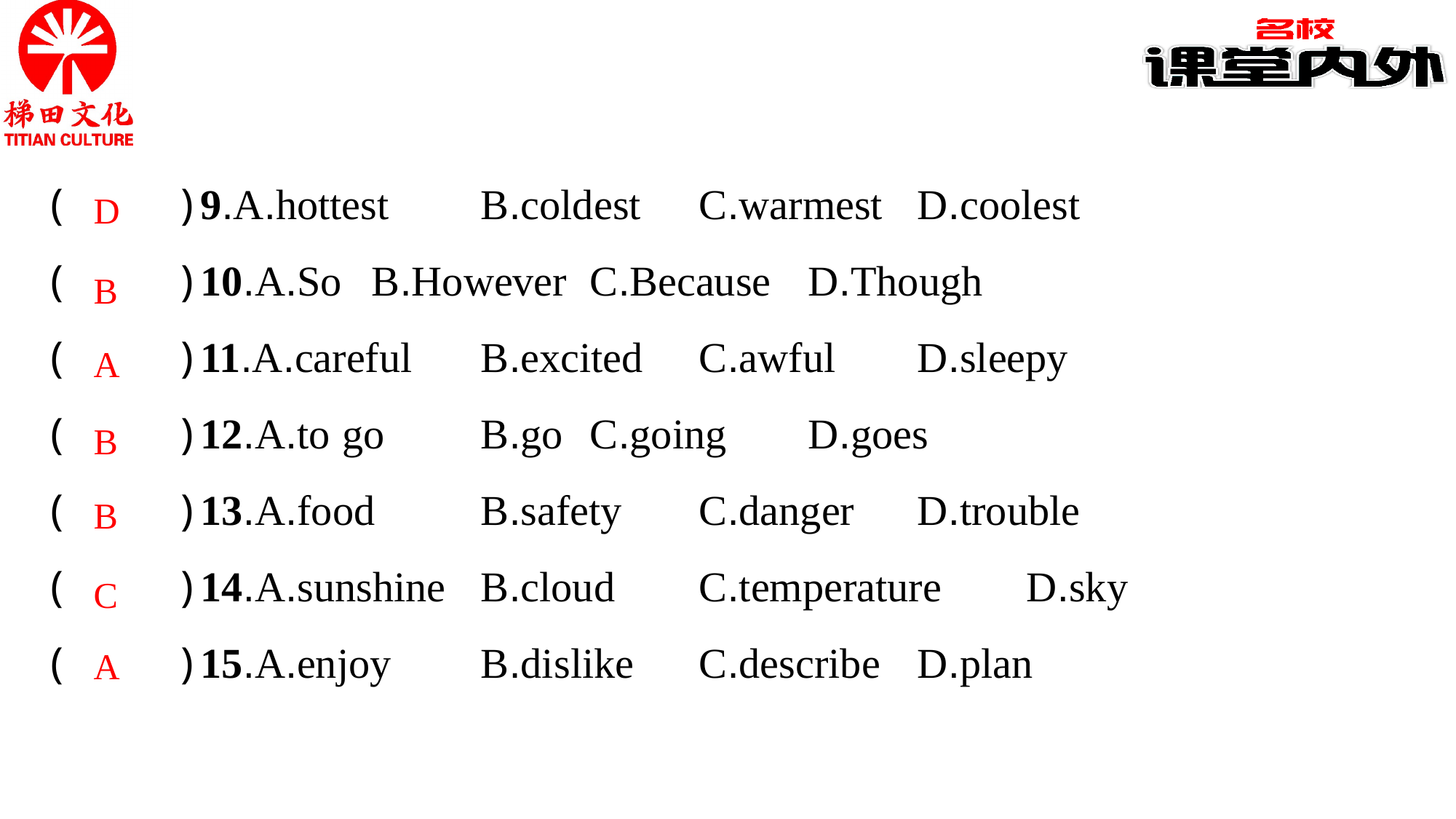

(　　)9.A.hottest	B.coldest	C.warmest	D.coolest
(　　)10.A.So	B.However	C.Because	D.Though
(　　)11.A.careful	B.excited	C.awful	D.sleepy
(　　)12.A.to go	B.go	C.going	D.goes
(　　)13.A.food	B.safety	C.danger	D.trouble
(　　)14.A.sunshine	B.cloud	C.temperature	D.sky
(　　)15.A.enjoy	B.dislike	C.describe	D.plan
D
B
A
B
B
C
A